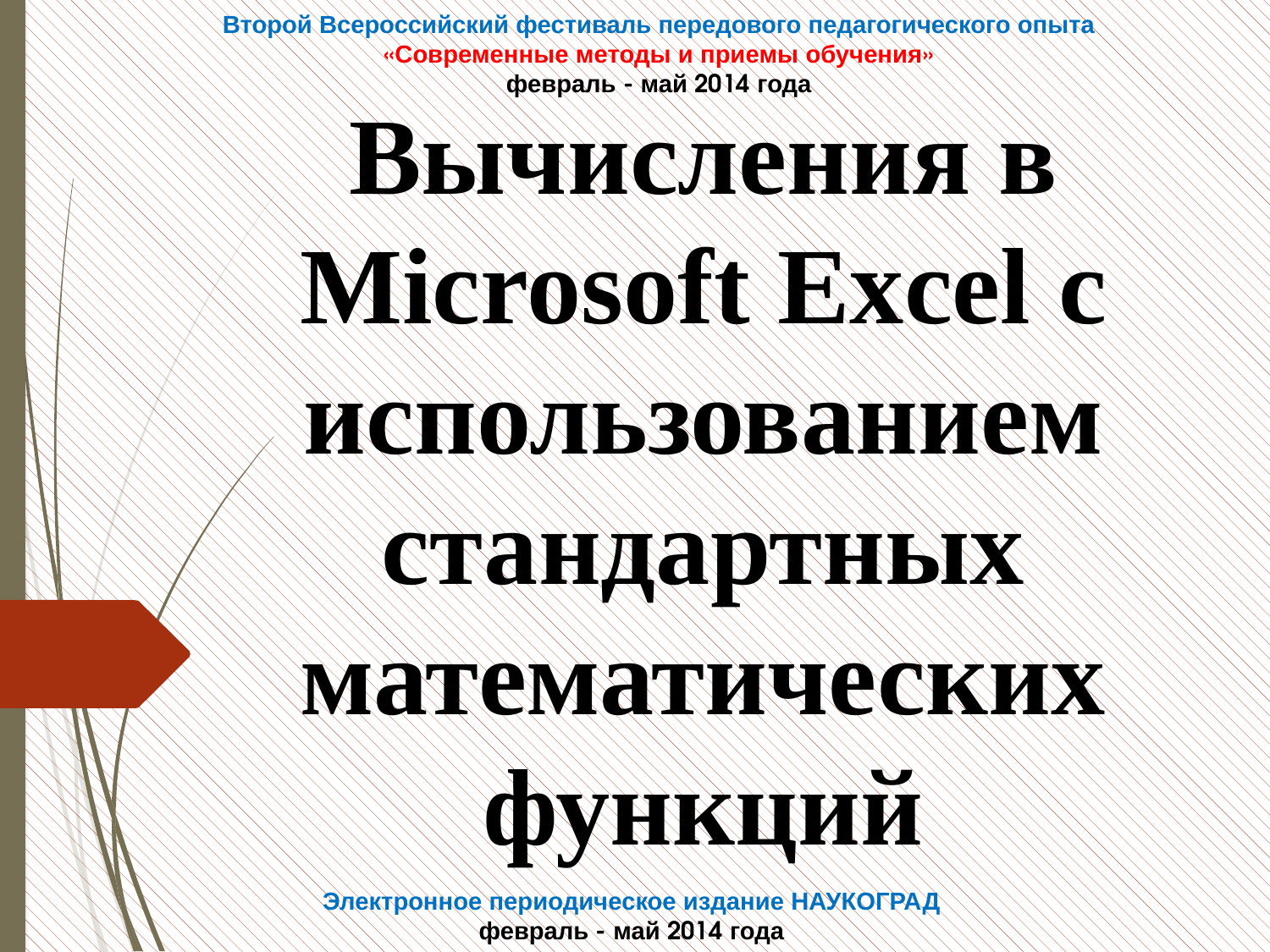

Второй Всероссийский фестиваль передового педагогического опыта
«Современные методы и приемы обучения»
февраль - май 2014 года
# Вычисления в Microsoft Excel с использованием стандартных математических функций
Электронное периодическое издание НАУКОГРАД
февраль - май 2014 года